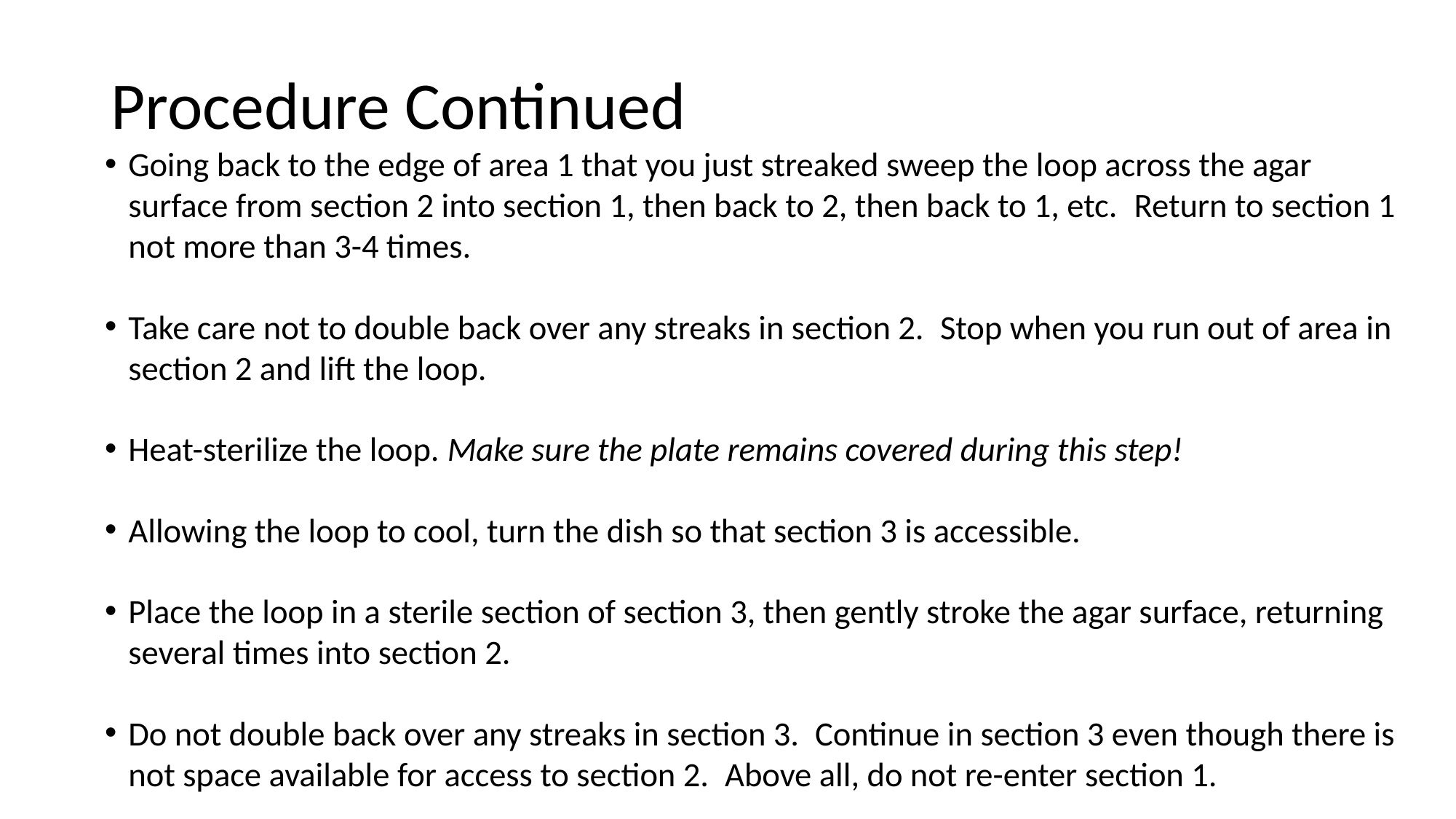

# Procedure Continued
Going back to the edge of area 1 that you just streaked sweep the loop across the agar surface from section 2 into section 1, then back to 2, then back to 1, etc.  Return to section 1 not more than 3-4 times.
Take care not to double back over any streaks in section 2.  Stop when you run out of area in section 2 and lift the loop.
Heat-sterilize the loop. Make sure the plate remains covered during this step!
Allowing the loop to cool, turn the dish so that section 3 is accessible.
Place the loop in a sterile section of section 3, then gently stroke the agar surface, returning several times into section 2.
Do not double back over any streaks in section 3.  Continue in section 3 even though there is not space available for access to section 2.  Above all, do not re-enter section 1.